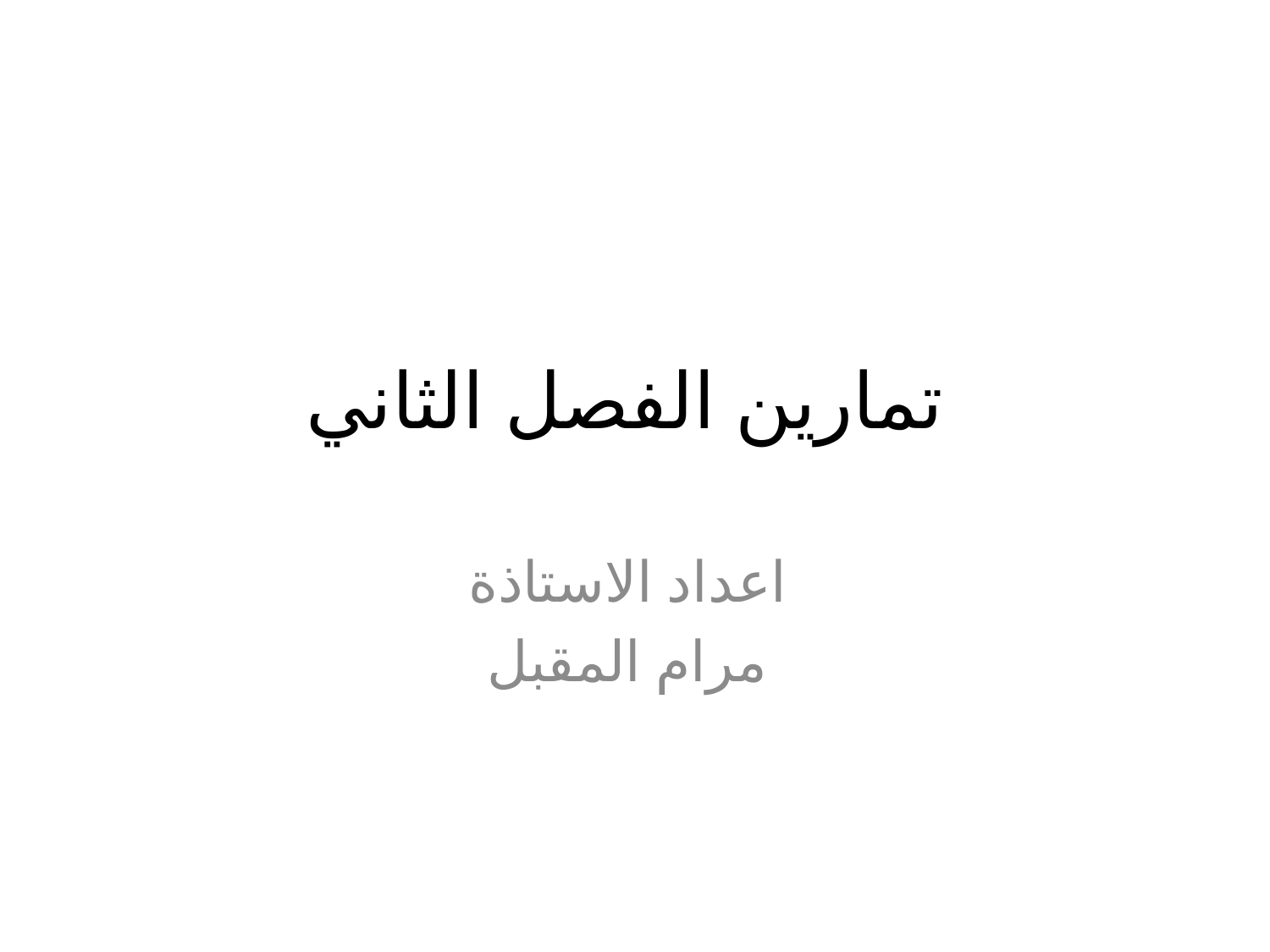

# تمارين الفصل الثاني
اعداد الاستاذة
مرام المقبل